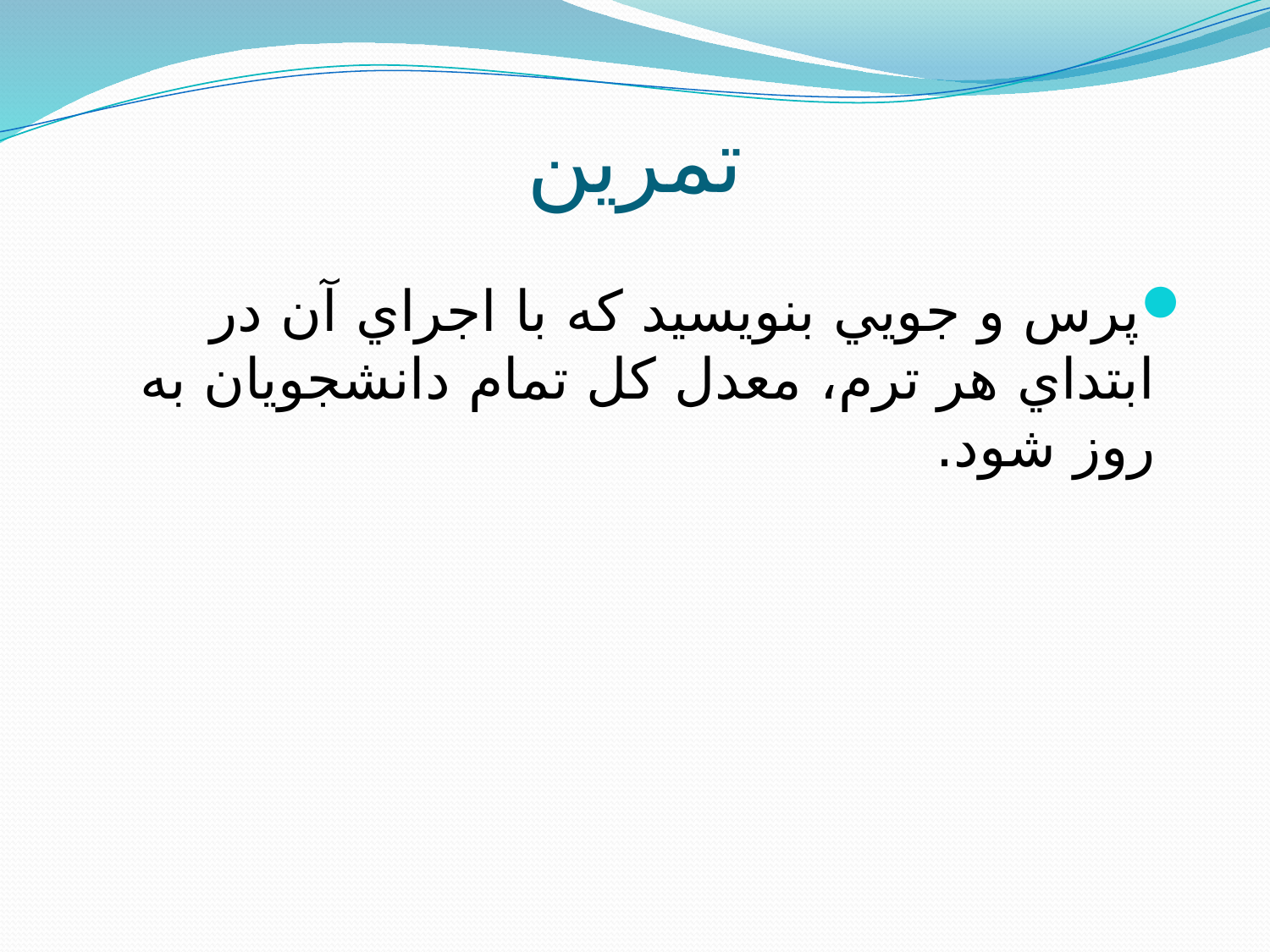

# تمرين
پرس و جويي بنويسيد که با اجراي آن در ابتداي هر ترم، معدل کل تمام دانشجويان به روز شود.